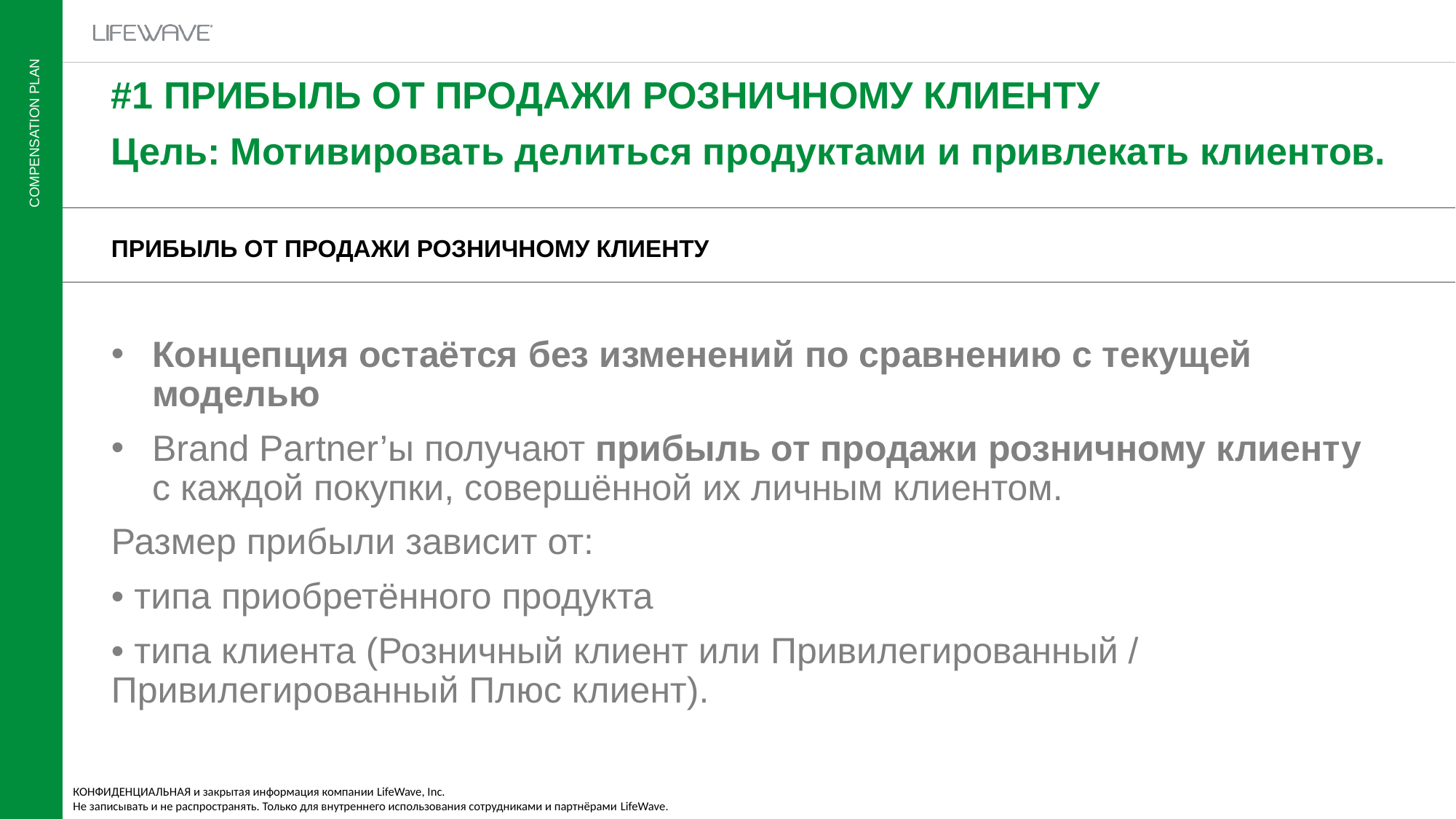

#1 ПРИБЫЛЬ ОТ ПРОДАЖИ РОЗНИЧНОМУ КЛИЕНТУ
Цель: Мотивировать делиться продуктами и привлекать клиентов.
ПРИБЫЛЬ ОТ ПРОДАЖИ РОЗНИЧНОМУ КЛИЕНТУ
Концепция остаётся без изменений по сравнению с текущей моделью
Brand Partner’ы получают прибыль от продажи розничному клиенту с каждой покупки, совершённой их личным клиентом.
Размер прибыли зависит от:
• типа приобретённого продукта
• типа клиента (Розничный клиент или Привилегированный / Привилегированный Плюс клиент).

КОНФИДЕНЦИАЛЬНАЯ и закрытая информация компании LifeWave, Inc.
Не записывать и не распространять. Только для внутреннего использования сотрудниками и партнёрами LifeWave.